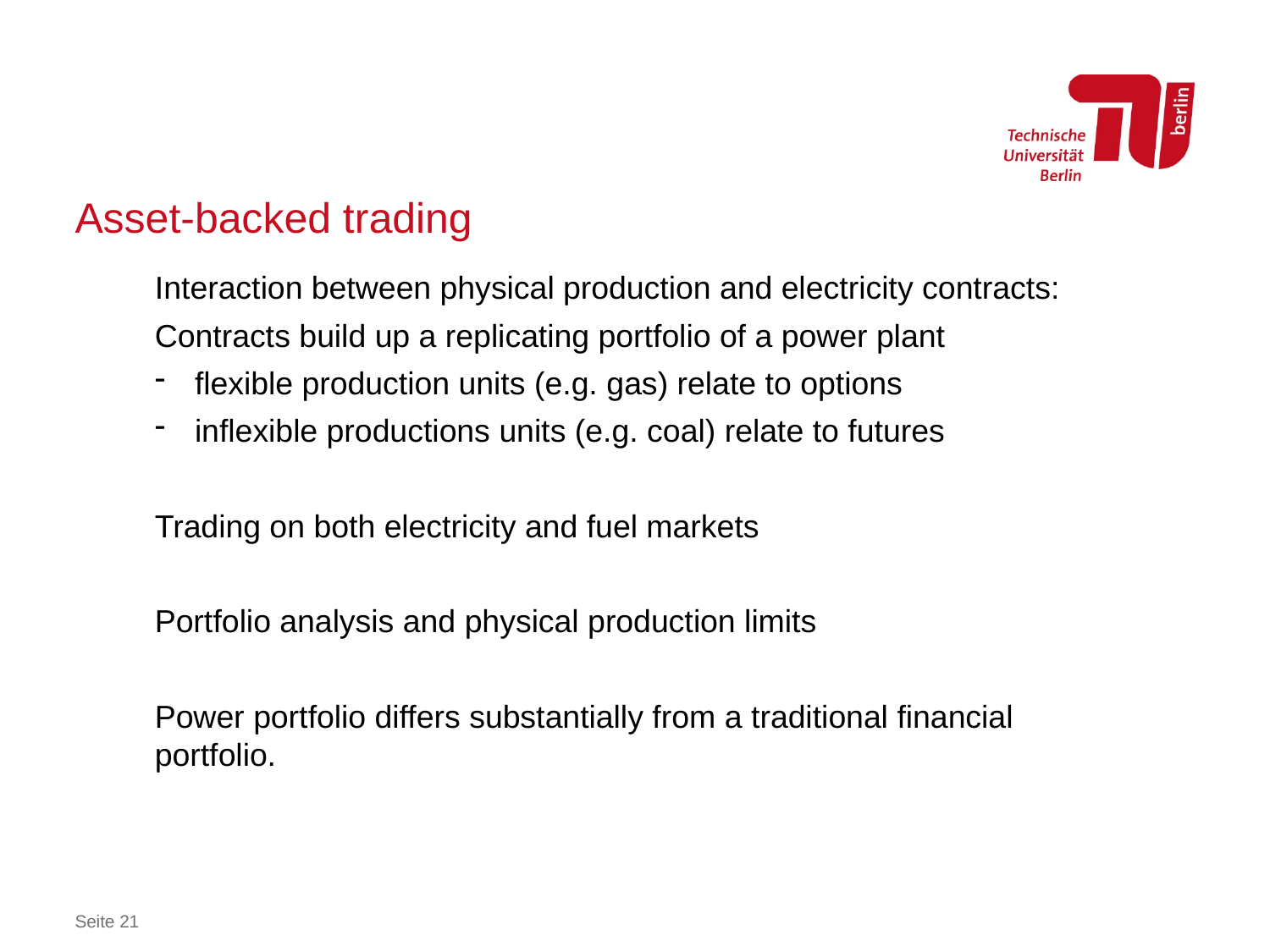

# Asset-backed trading
Interaction between physical production and electricity contracts:
Contracts build up a replicating portfolio of a power plant
flexible production units (e.g. gas) relate to options
inflexible productions units (e.g. coal) relate to futures

Trading on both electricity and fuel markets

Portfolio analysis and physical production limits

Power portfolio differs substantially from a traditional financial portfolio.
Seite 21